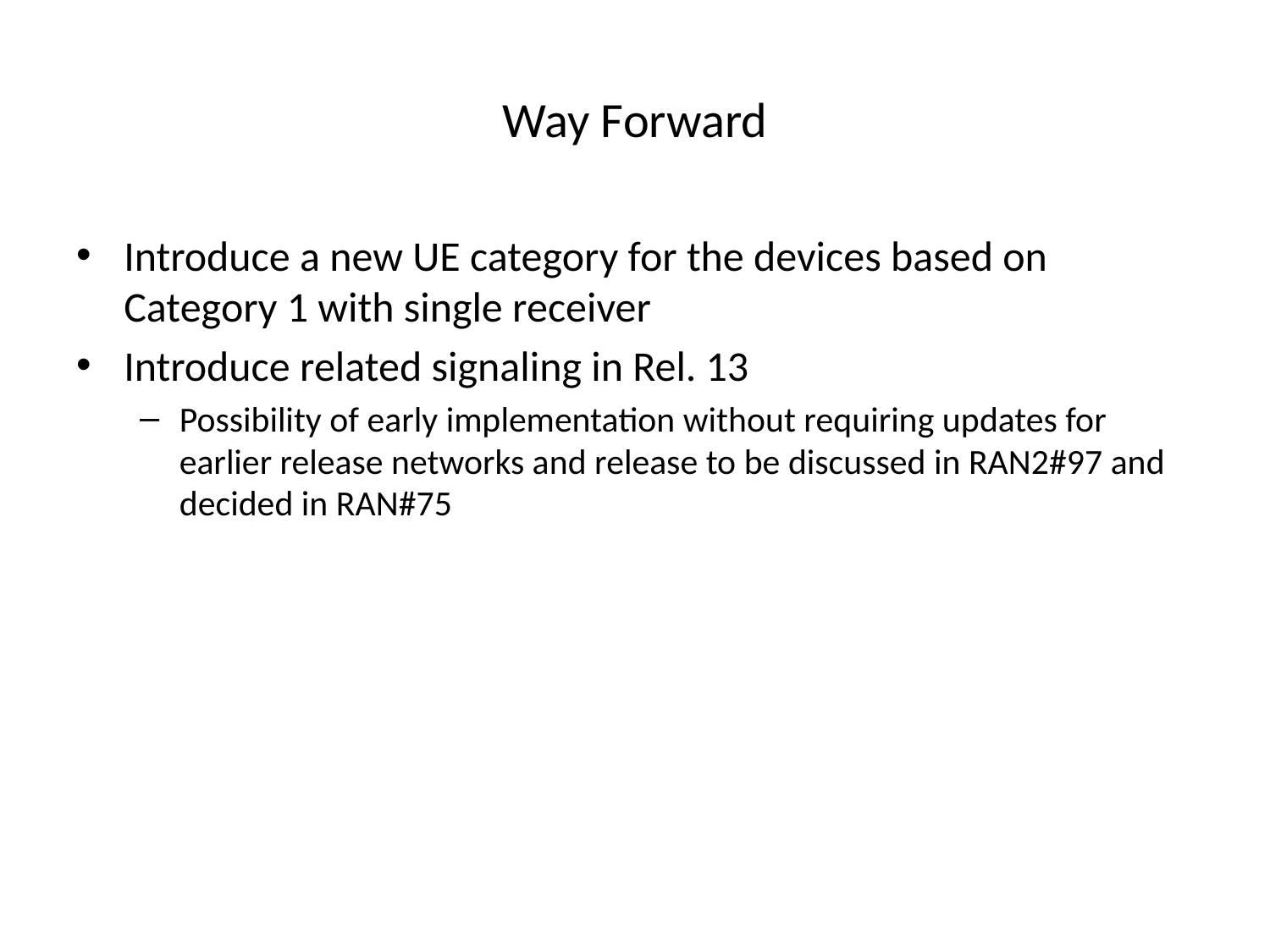

# Way Forward
Introduce a new UE category for the devices based on Category 1 with single receiver
Introduce related signaling in Rel. 13
Possibility of early implementation without requiring updates for earlier release networks and release to be discussed in RAN2#97 and decided in RAN#75